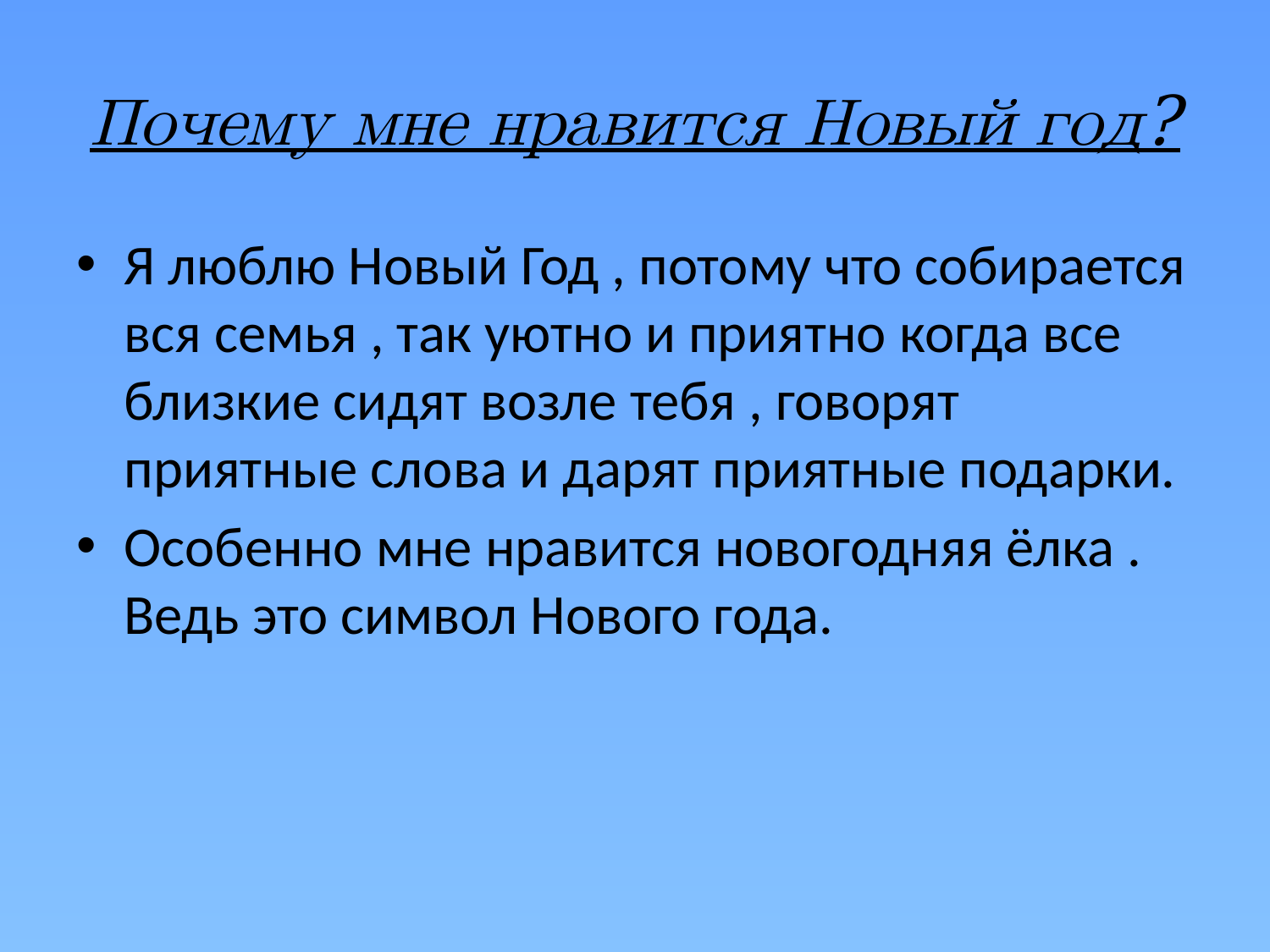

# Почему мне нравится Новый год?
Я люблю Новый Год , потому что собирается вся семья , так уютно и приятно когда все близкие сидят возле тебя , говорят приятные слова и дарят приятные подарки.
Особенно мне нравится новогодняя ёлка . Ведь это символ Нового года.